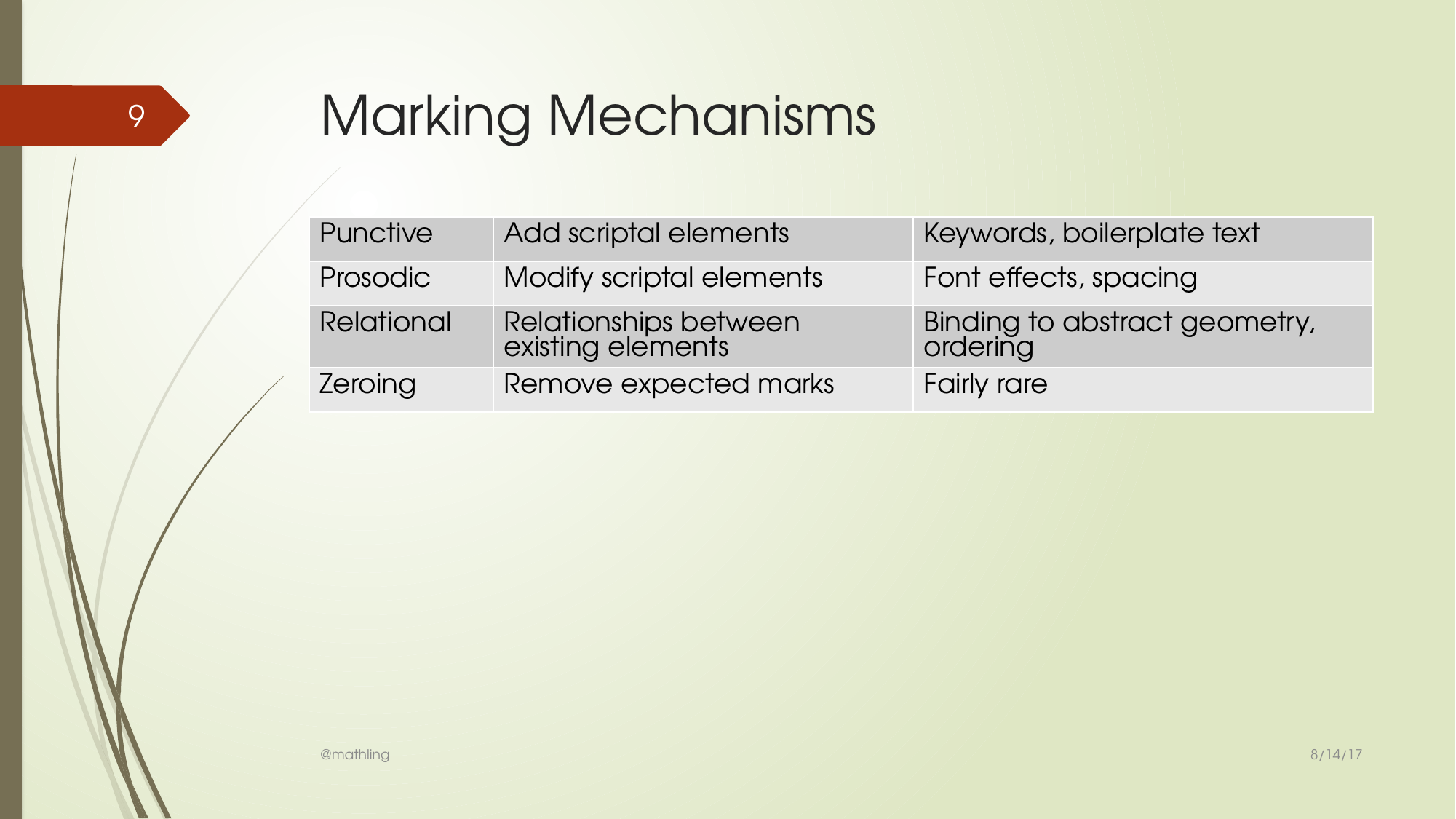

# Marking Mechanisms
9
| Punctive | Add scriptal elements | Keywords, boilerplate text |
| --- | --- | --- |
| Prosodic | Modify scriptal elements | Font effects, spacing |
| Relational | Relationships between existing elements | Binding to abstract geometry, ordering |
| Zeroing | Remove expected marks | Fairly rare |
8/14/17
@mathling